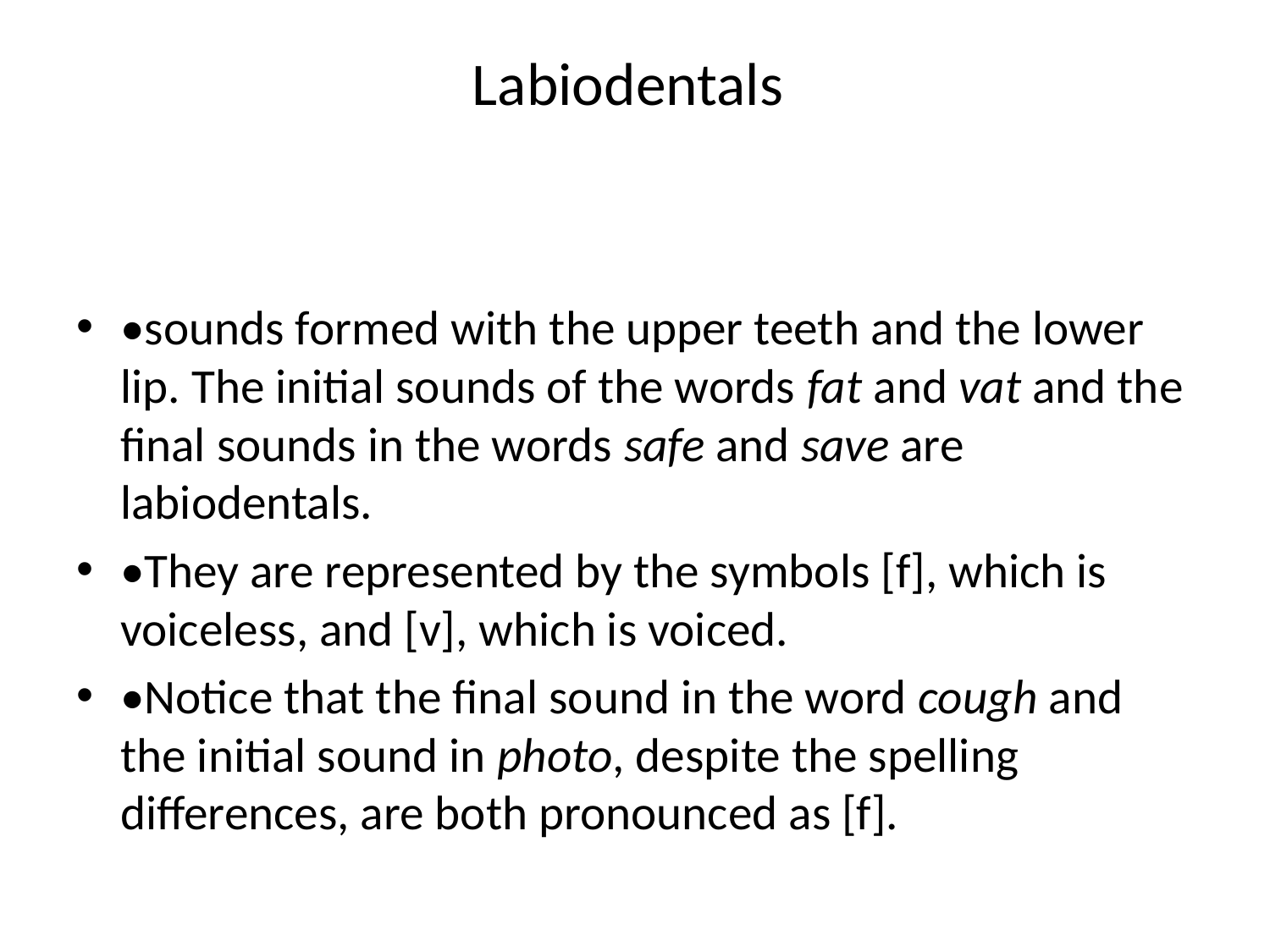

# Labiodentals

•sounds formed with the upper teeth and the lower lip. The initial sounds of the words fat and vat and the final sounds in the words safe and save are labiodentals.
•They are represented by the symbols [f], which is voiceless, and [v], which is voiced.
•Notice that the final sound in the word cough and the initial sound in photo, despite the spelling differences, are both pronounced as [f].